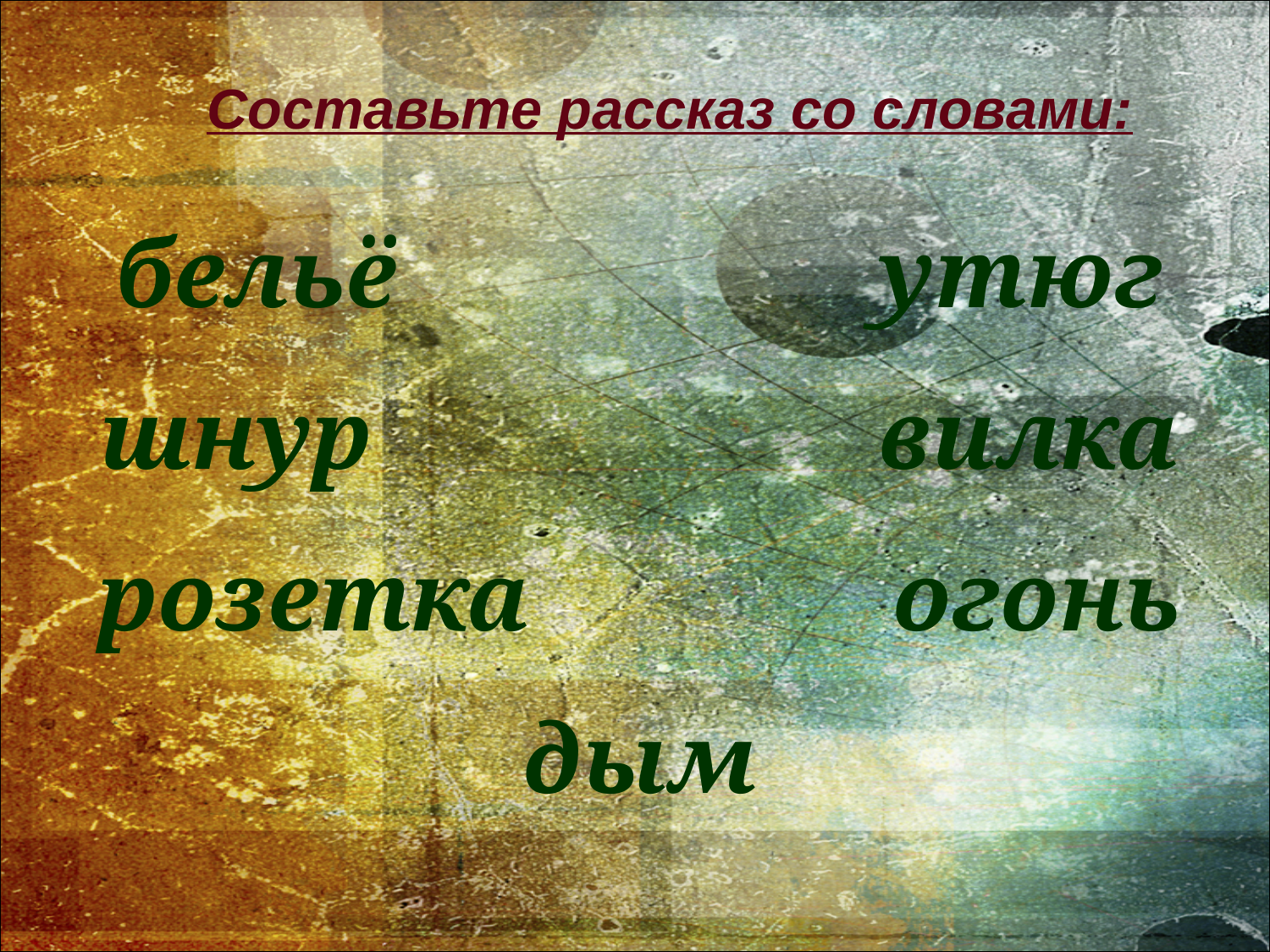

#
Составьте рассказ со словами:
бельё                    утюг
шнур                     вилка
розетка               огонь
дым